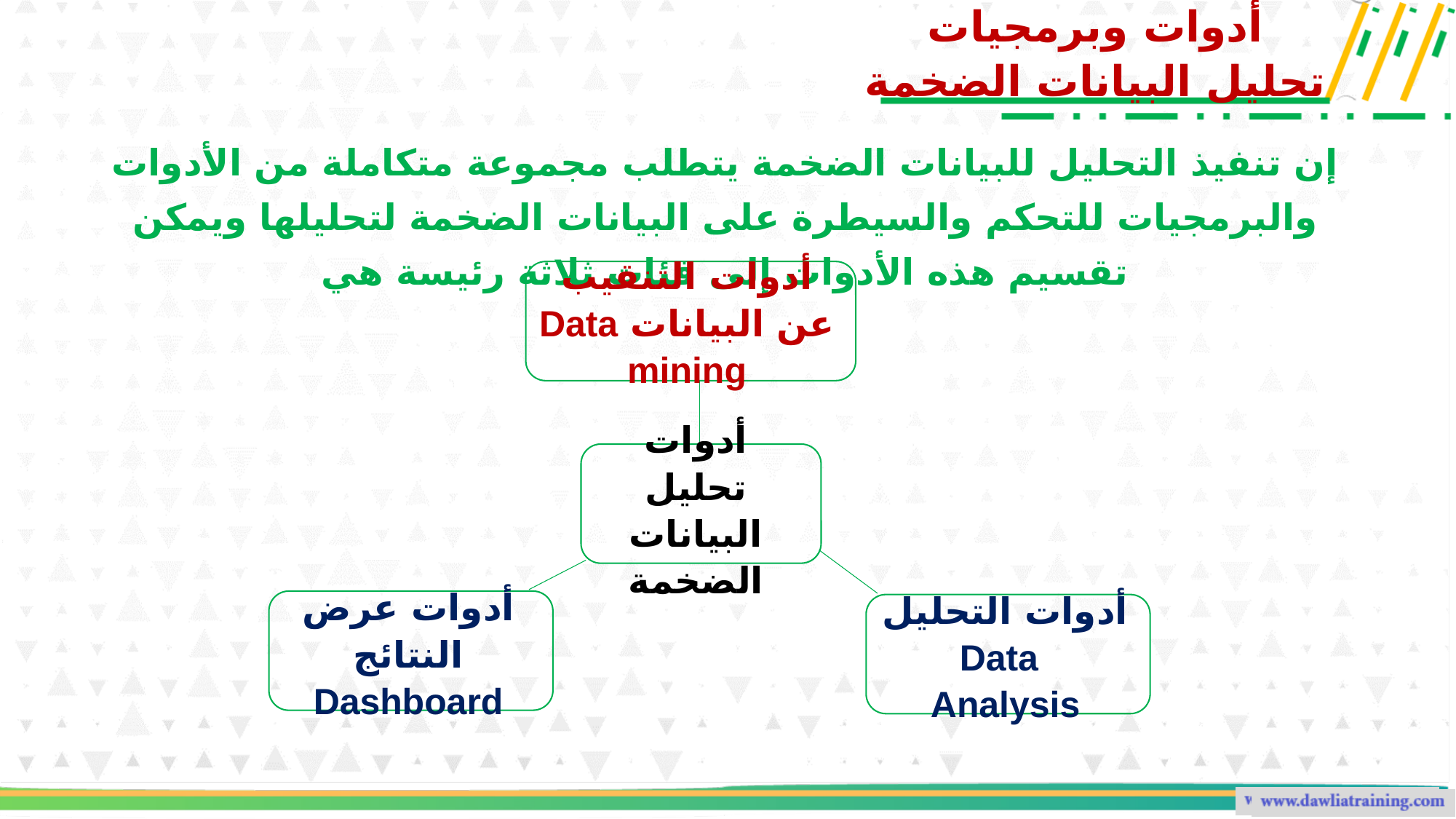

أدوات وبرمجيات تحليل البيانات الضخمة
إن تنفيذ التحليل للبيانات الضخمة يتطلب مجموعة متكاملة من الأدوات والبرمجيات للتحكم والسيطرة على البيانات الضخمة لتحليلها ويمكن تقسيم هذه الأدوات إلى فئات ثلاثة رئيسة هي

أدوات التنقيب عن البيانات Data mining
أدوات تحليل البيانات الضخمة
أدوات عرض النتائج Dashboard
أدوات التحليل
 Data Analysis